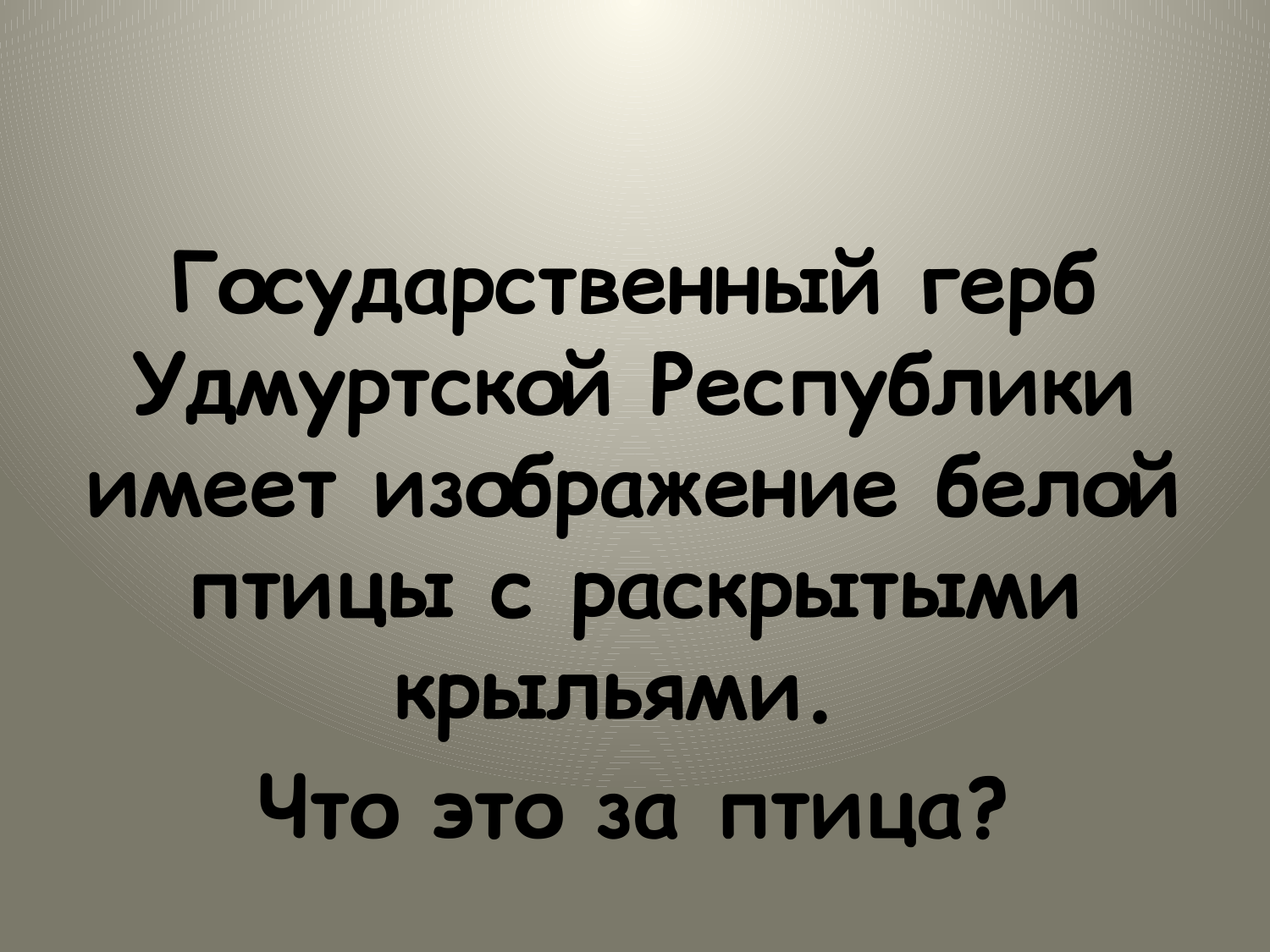

Государственный герб Удмуртской Республики имеет изображение белой птицы с раскрытыми крыльями.
Что это за птица?